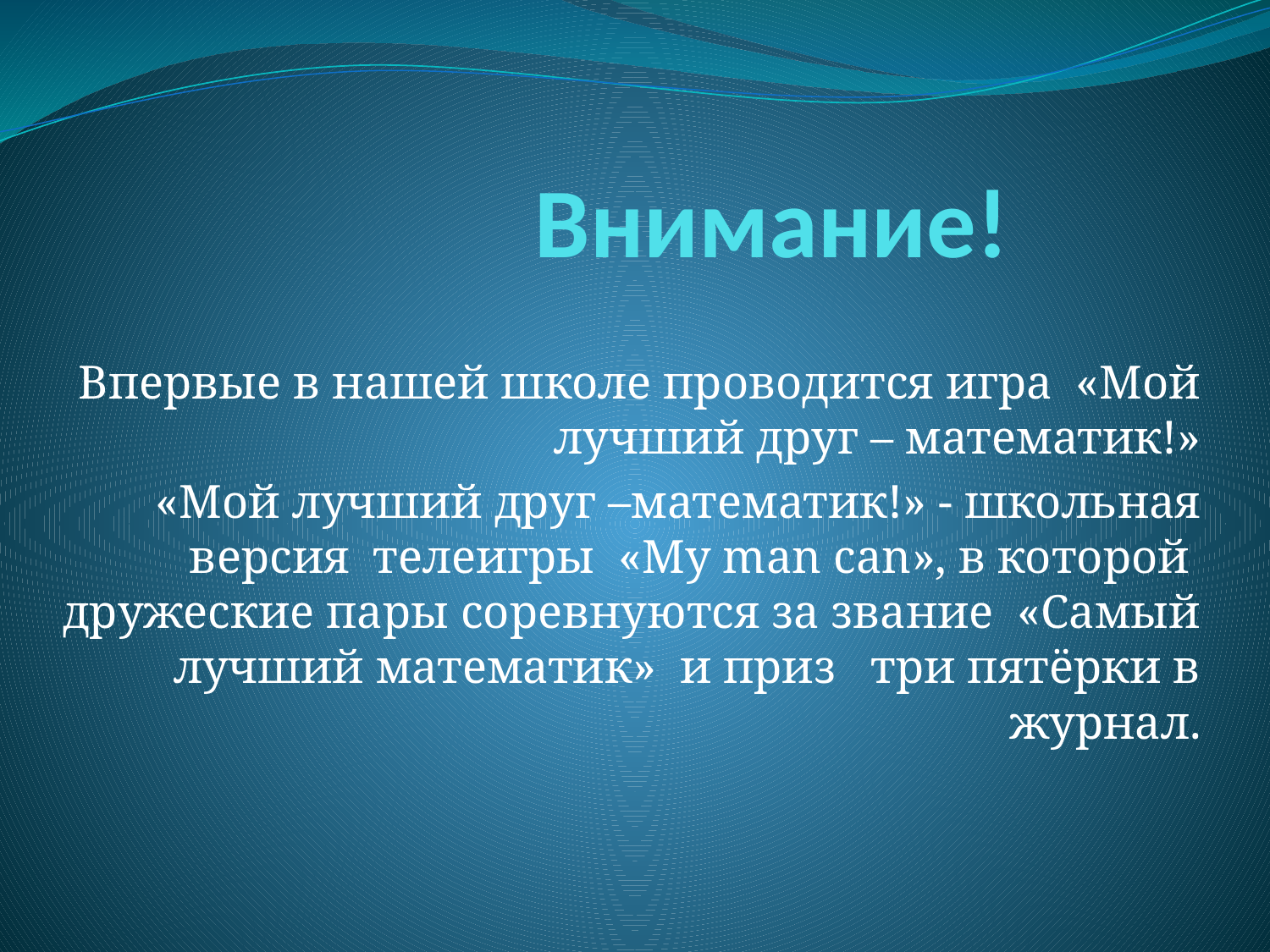

# Внимание!
 Впервые в нашей школе проводится игра  «Мой лучший друг – математик!»
«Мой лучший друг –математик!» - школьная версия  телеигры  «My man can», в которой  дружеские пары соревнуются за звание  «Самый лучший математик»  и приз   три пятёрки в журнал.